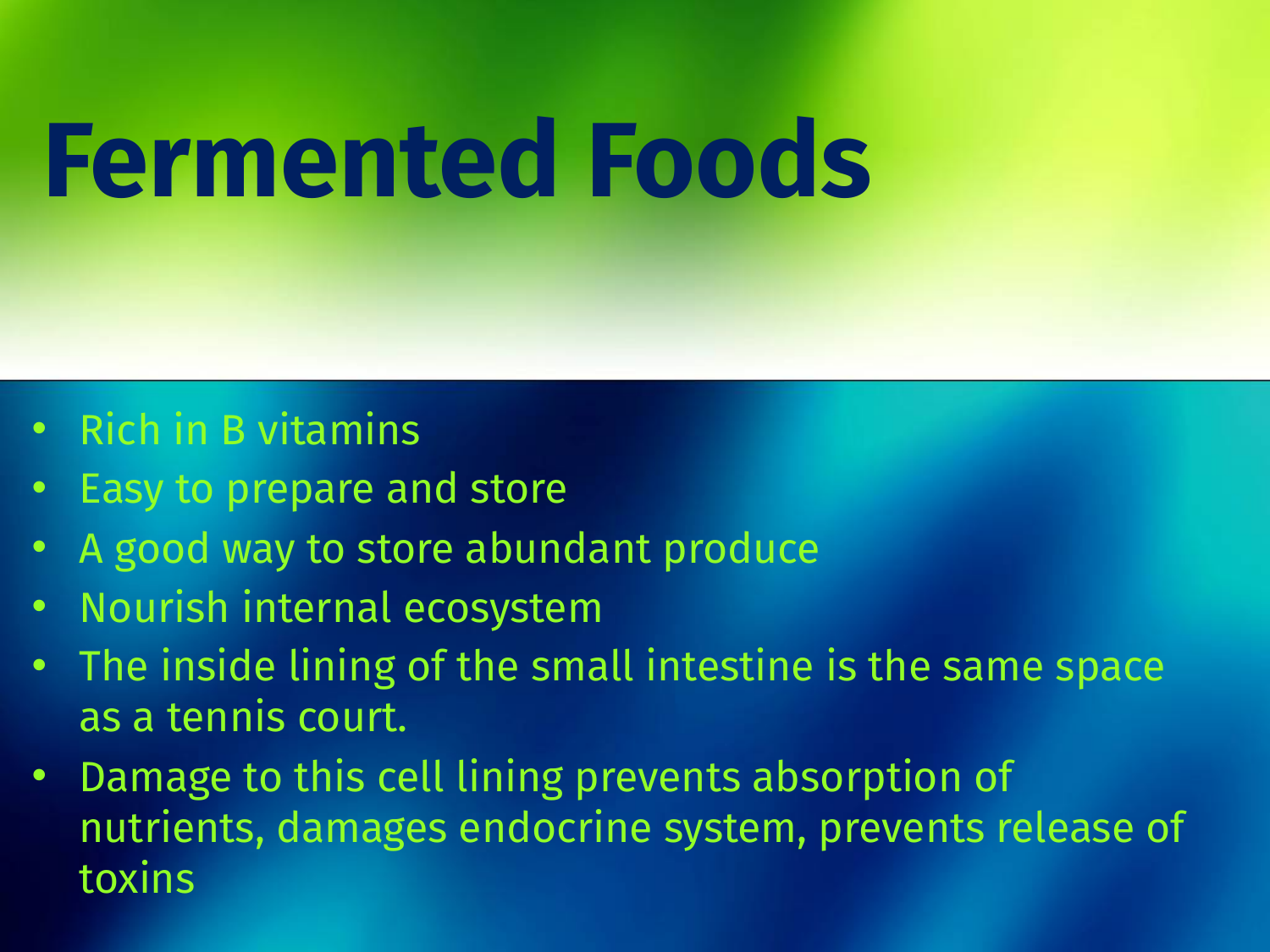

# Fermented Foods
Rich in B vitamins
Easy to prepare and store
A good way to store abundant produce
Nourish internal ecosystem
The inside lining of the small intestine is the same space as a tennis court.
Damage to this cell lining prevents absorption of nutrients, damages endocrine system, prevents release of toxins